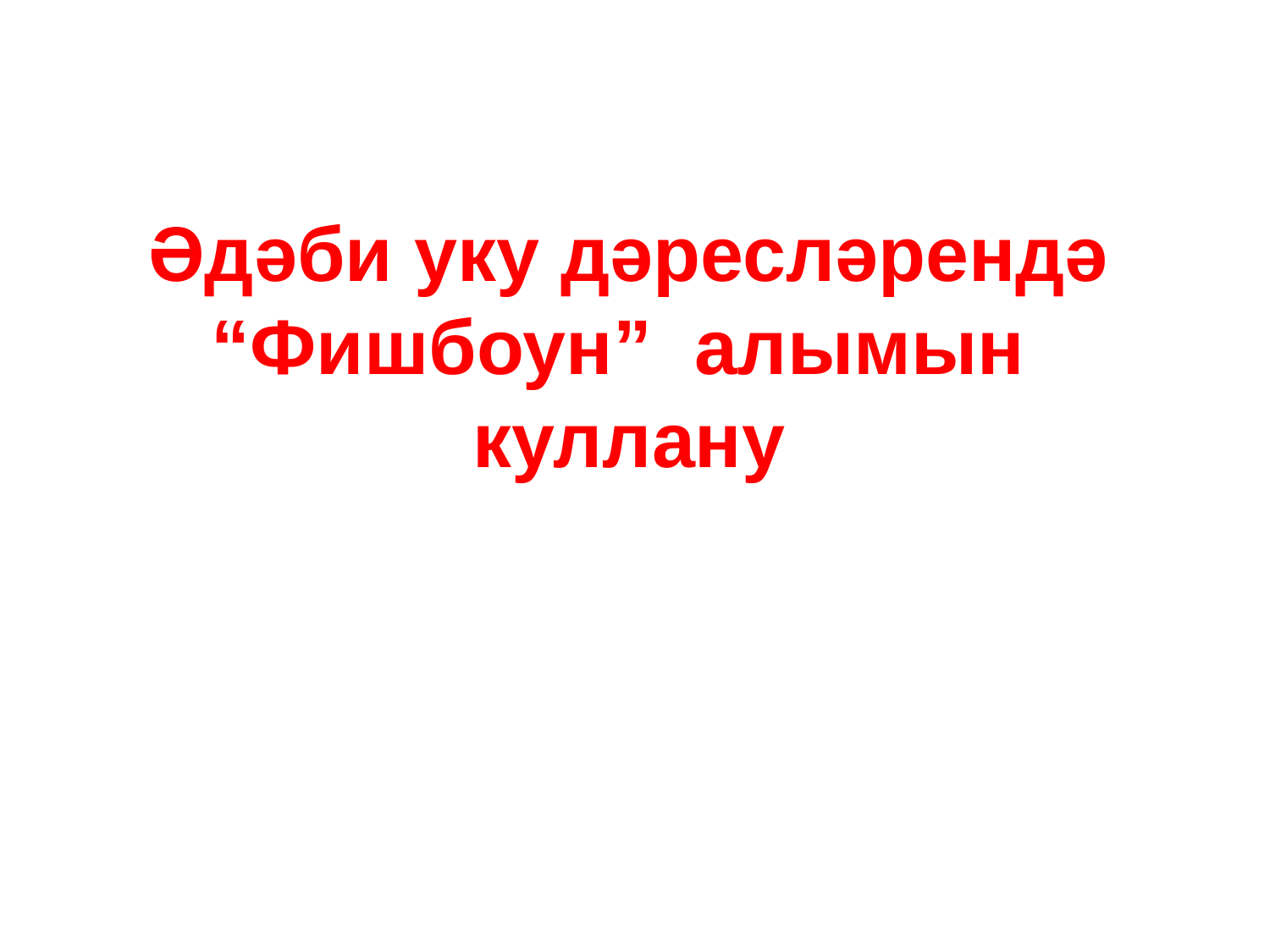

# Әдәби уку дәресләрендә “Фишбоун”  алымын  куллану